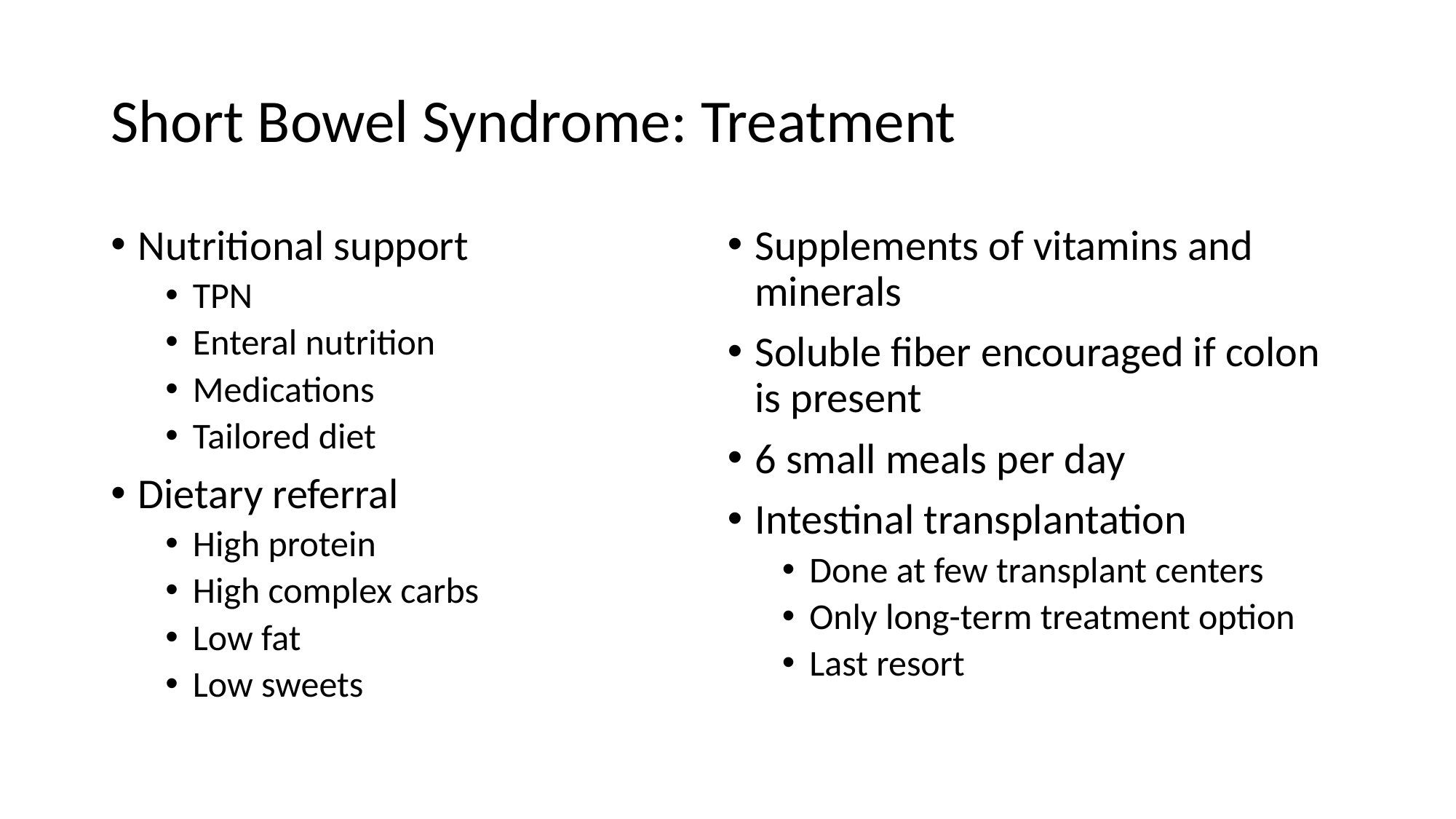

# Short Bowel Syndrome: Treatment
Nutritional support
TPN
Enteral nutrition
Medications
Tailored diet
Dietary referral
High protein
High complex carbs
Low fat
Low sweets
Supplements of vitamins and minerals
Soluble fiber encouraged if colon is present
6 small meals per day
Intestinal transplantation
Done at few transplant centers
Only long-term treatment option
Last resort